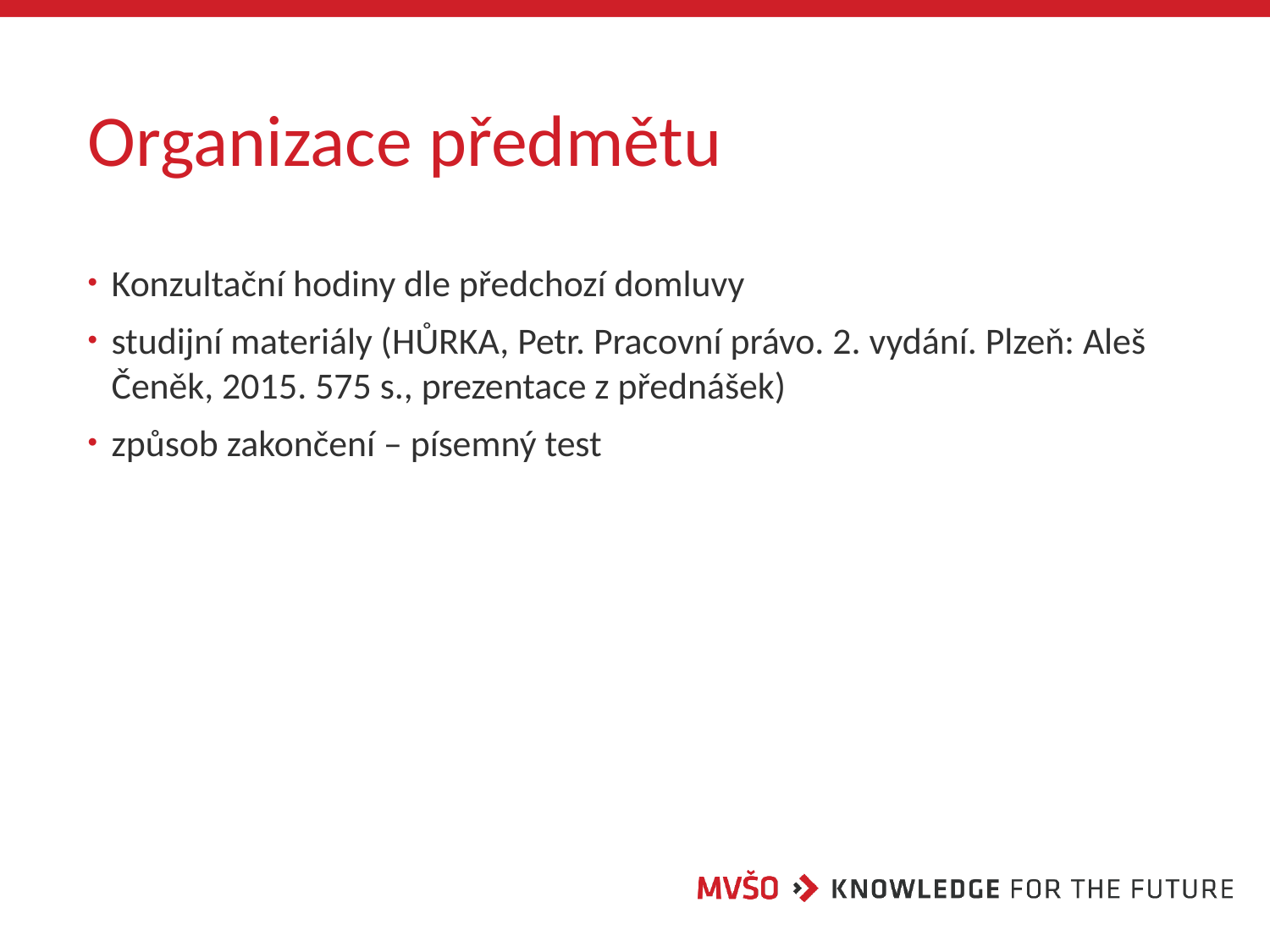

# Organizace předmětu
Konzultační hodiny dle předchozí domluvy
studijní materiály (HŮRKA, Petr. Pracovní právo. 2. vydání. Plzeň: Aleš Čeněk, 2015. 575 s., prezentace z přednášek)
způsob zakončení – písemný test